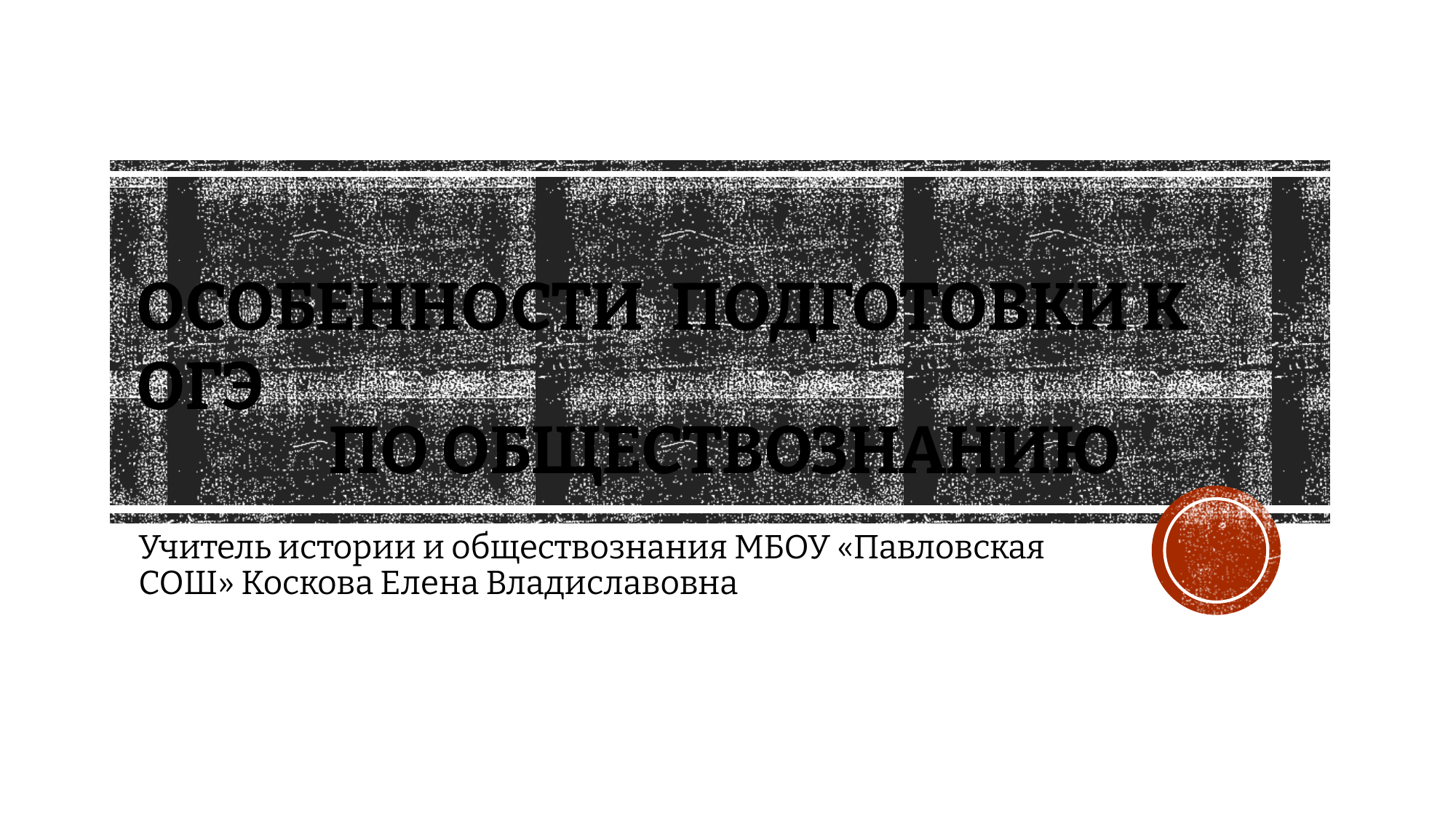

# Особенности подготовки к ОГЭ по обществознанию
Учитель истории и обществознания МБОУ «Павловская СОШ» Коскова Елена Владиславовна